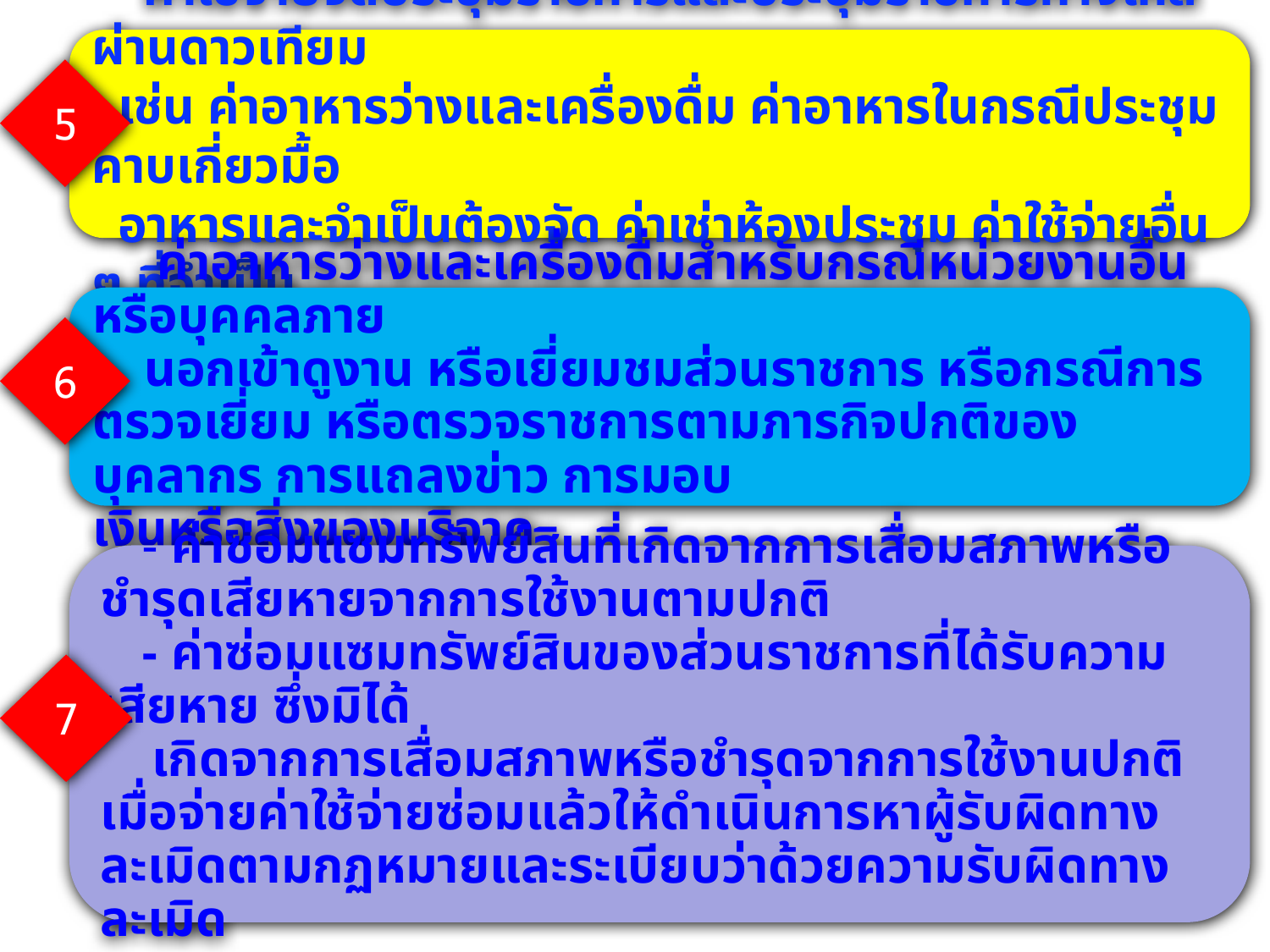

ค่าใช้จ่ายจัดประชุมราชการและประชุมราชการทางไกลผ่านดาวเทียม
  เช่น ค่าอาหารว่างและเครื่องดื่ม ค่าอาหารในกรณีประชุมคาบเกี่ยวมื้อ
  อาหารและจำเป็นต้องจัด ค่าเช่าห้องประชุม ค่าใช้จ่ายอื่น ๆ ที่จำเป็น
5
     ค่าอาหารว่างและเครื่องดื่มสำหรับกรณีหน่วยงานอื่นหรือบุคคลภาย
    นอกเข้าดูงาน หรือเยี่ยมชมส่วนราชการ หรือกรณีการตรวจเยี่ยม หรือตรวจราชการตามภารกิจปกติของบุคลากร การแถลงข่าว การมอบ
เงินหรือสิ่งของบริจาค
6
   - ค่าซ่อมแซมทรัพย์สินที่เกิดจากการเสื่อมสภาพหรือชำรุดเสียหายจากการใช้งานตามปกติ
   - ค่าซ่อมแซมทรัพย์สินของส่วนราชการที่ได้รับความเสียหาย ซึ่งมิได้
    เกิดจากการเสื่อมสภาพหรือชำรุดจากการใช้งานปกติ เมื่อจ่ายค่าใช้จ่ายซ่อมแล้วให้ดำเนินการหาผู้รับผิดทางละเมิดตามกฏหมายและระเบียบว่าด้วยความรับผิดทางละเมิด
7